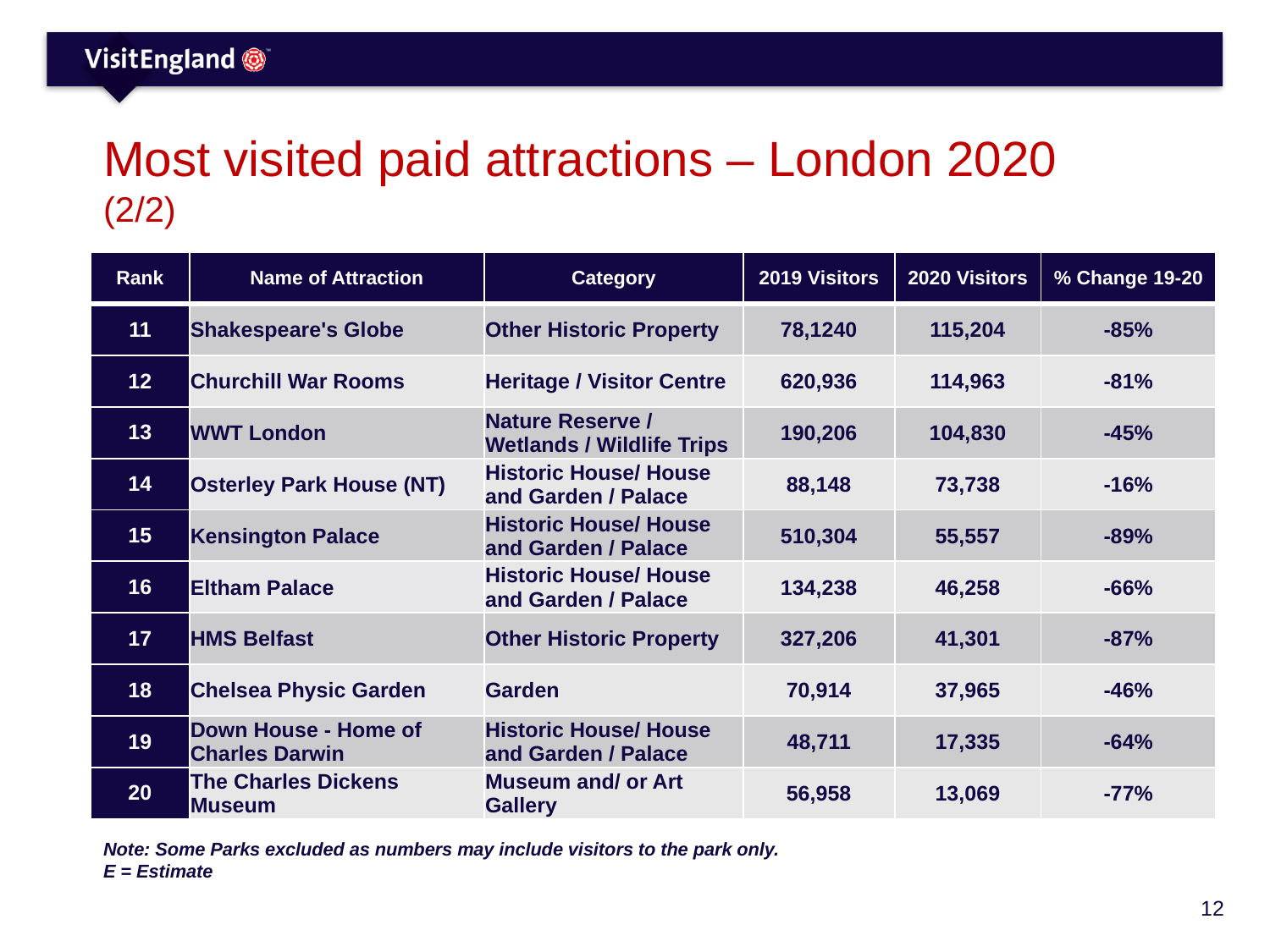

# Most visited paid attractions – London 2020 (2/2)
| Rank | Name of Attraction | Category | 2019 Visitors | 2020 Visitors | % Change 19-20 |
| --- | --- | --- | --- | --- | --- |
| 11 | Shakespeare's Globe | Other Historic Property | 78,1240 | 115,204 | -85% |
| 12 | Churchill War Rooms | Heritage / Visitor Centre | 620,936 | 114,963 | -81% |
| 13 | WWT London | Nature Reserve / Wetlands / Wildlife Trips | 190,206 | 104,830 | -45% |
| 14 | Osterley Park House (NT) | Historic House/ House and Garden / Palace | 88,148 | 73,738 | -16% |
| 15 | Kensington Palace | Historic House/ House and Garden / Palace | 510,304 | 55,557 | -89% |
| 16 | Eltham Palace | Historic House/ House and Garden / Palace | 134,238 | 46,258 | -66% |
| 17 | HMS Belfast | Other Historic Property | 327,206 | 41,301 | -87% |
| 18 | Chelsea Physic Garden | Garden | 70,914 | 37,965 | -46% |
| 19 | Down House - Home of Charles Darwin | Historic House/ House and Garden / Palace | 48,711 | 17,335 | -64% |
| 20 | The Charles Dickens Museum | Museum and/ or Art Gallery | 56,958 | 13,069 | -77% |
Note: Some Parks excluded as numbers may include visitors to the park only.
E = Estimate